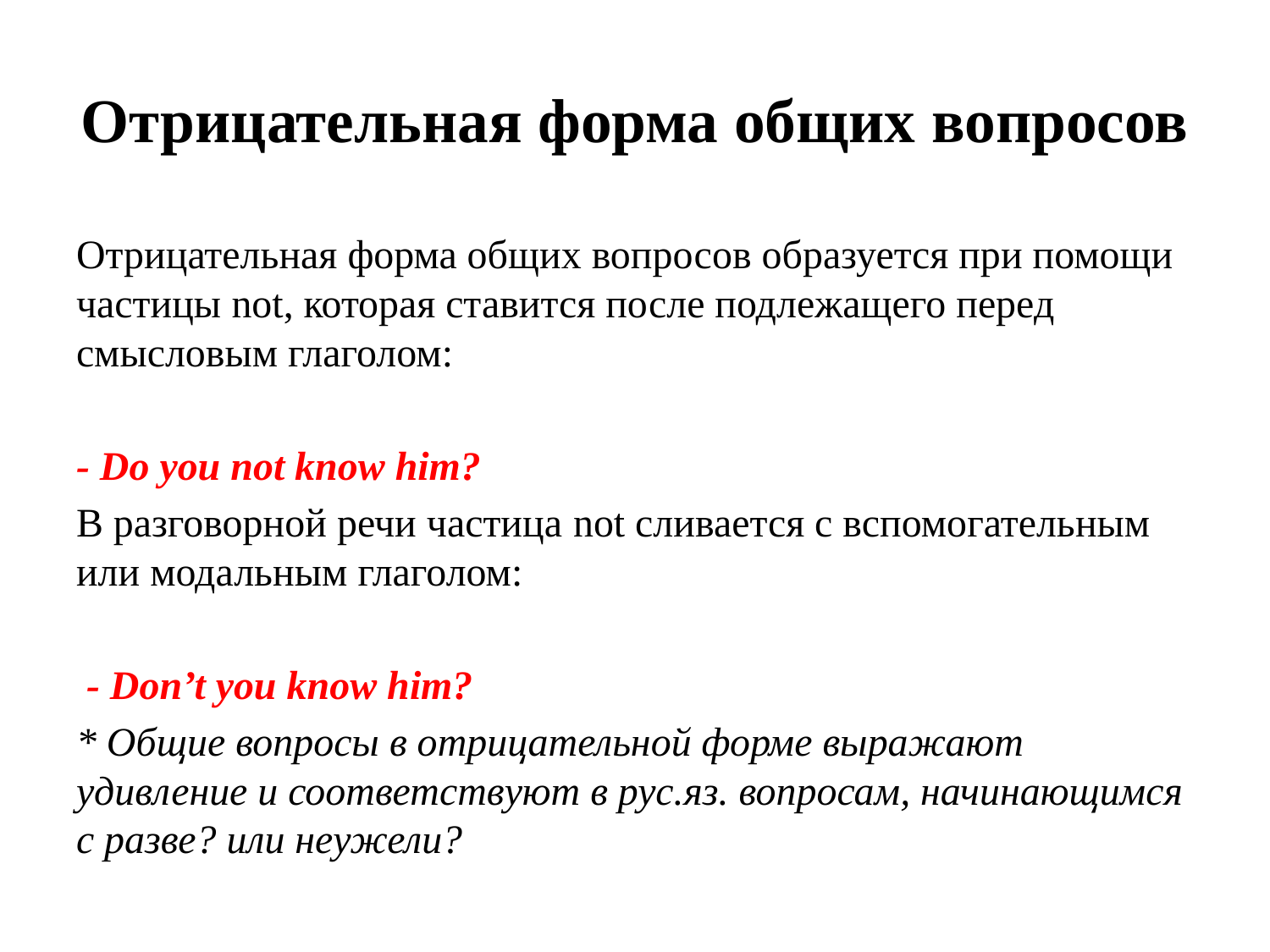

# Отрицательная форма общих вопросов
Отрицательная форма общих вопросов образуется при помощи частицы not, которая ставится после подлежащего перед смысловым глаголом:

- Do you not know him?
В разговорной речи частица not сливается с вспомогательным или модальным глаголом:

 - Don’t you know him?
* Общие вопросы в отрицательной форме выражают удивление и соответствуют в рус.яз. вопросам, начинающимся с разве? или неужели?